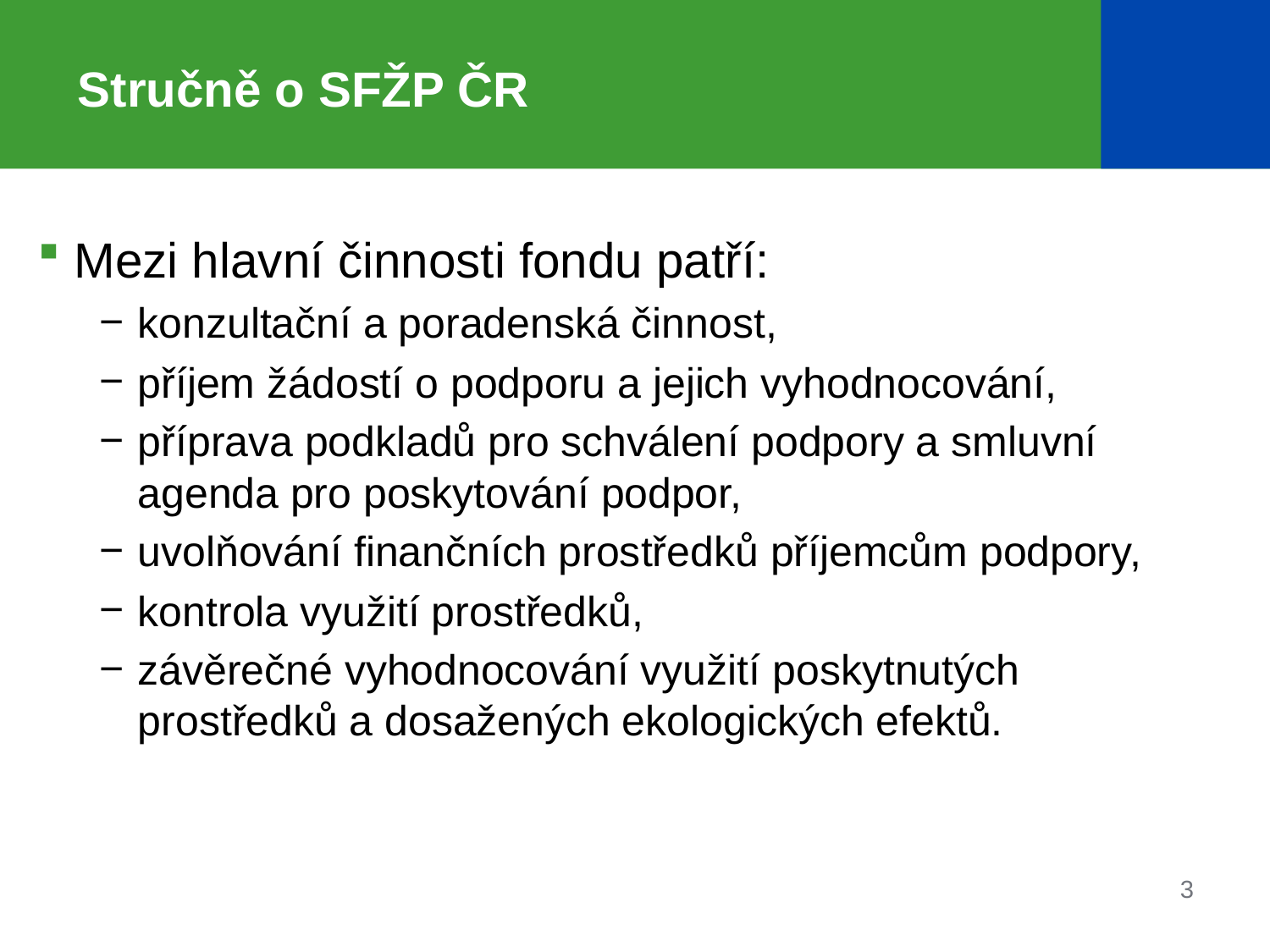

# Stručně o SFŽP ČR
Mezi hlavní činnosti fondu patří:
konzultační a poradenská činnost,
příjem žádostí o podporu a jejich vyhodnocování,
příprava podkladů pro schválení podpory a smluvní agenda pro poskytování podpor,
uvolňování finančních prostředků příjemcům podpory,
kontrola využití prostředků,
závěrečné vyhodnocování využití poskytnutých prostředků a dosažených ekologických efektů.

3